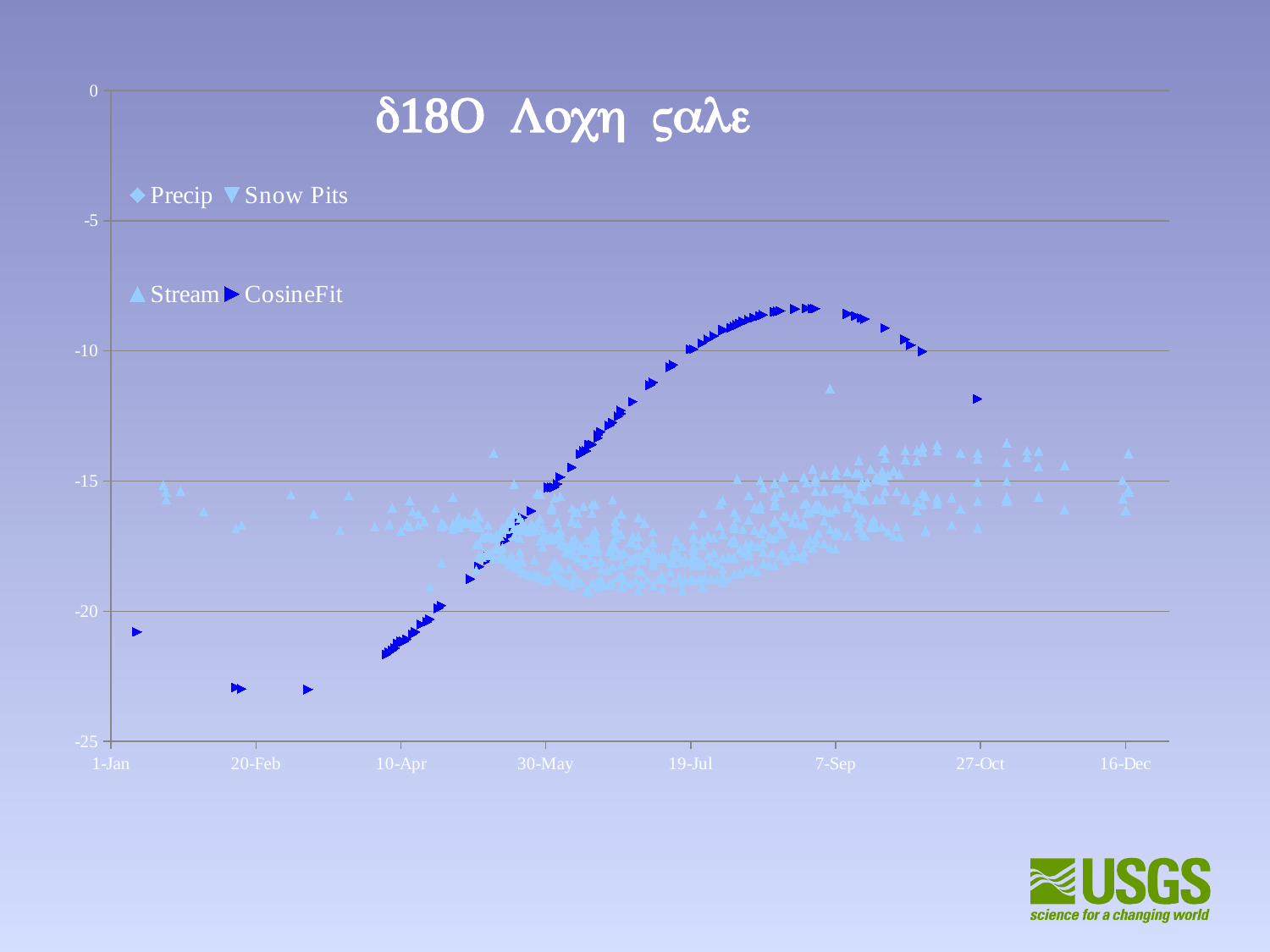

### Chart: d18O Loch Vale

| Category |  |  |  | CosineFit |
|---|---|---|---|---|